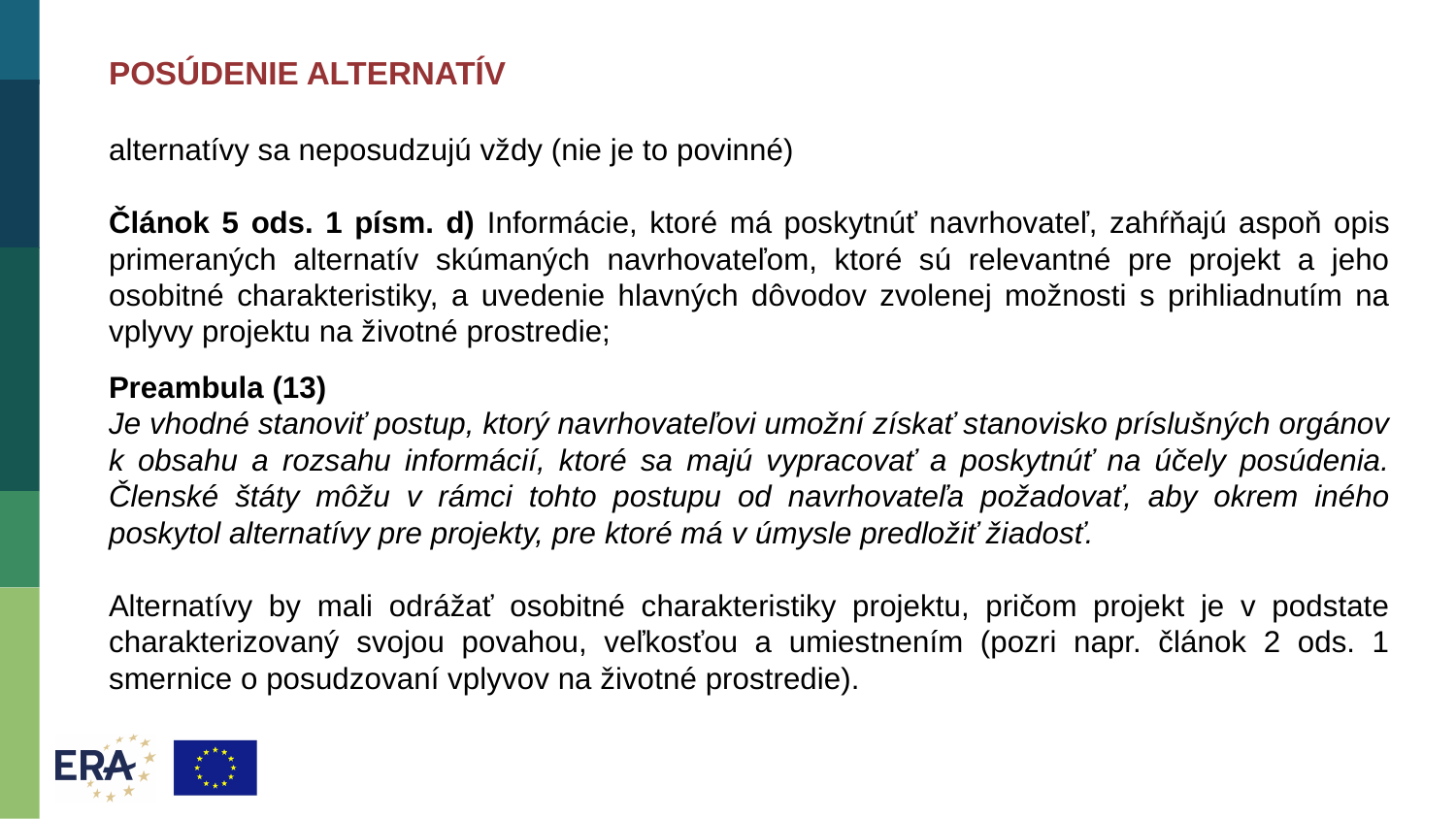

POSÚDENIE ALTERNATÍV

alternatívy sa neposudzujú vždy (nie je to povinné)

Článok 5 ods. 1 písm. d) Informácie, ktoré má poskytnúť navrhovateľ, zahŕňajú aspoň opis primeraných alternatív skúmaných navrhovateľom, ktoré sú relevantné pre projekt a jeho osobitné charakteristiky, a uvedenie hlavných dôvodov zvolenej možnosti s prihliadnutím na vplyvy projektu na životné prostredie;

Preambula (13)
Je vhodné stanoviť postup, ktorý navrhovateľovi umožní získať stanovisko príslušných orgánov k obsahu a rozsahu informácií, ktoré sa majú vypracovať a poskytnúť na účely posúdenia. Členské štáty môžu v rámci tohto postupu od navrhovateľa požadovať, aby okrem iného poskytol alternatívy pre projekty, pre ktoré má v úmysle predložiť žiadosť.

Alternatívy by mali odrážať osobitné charakteristiky projektu, pričom projekt je v podstate charakterizovaný svojou povahou, veľkosťou a umiestnením (pozri napr. článok 2 ods. 1 smernice o posudzovaní vplyvov na životné prostredie).